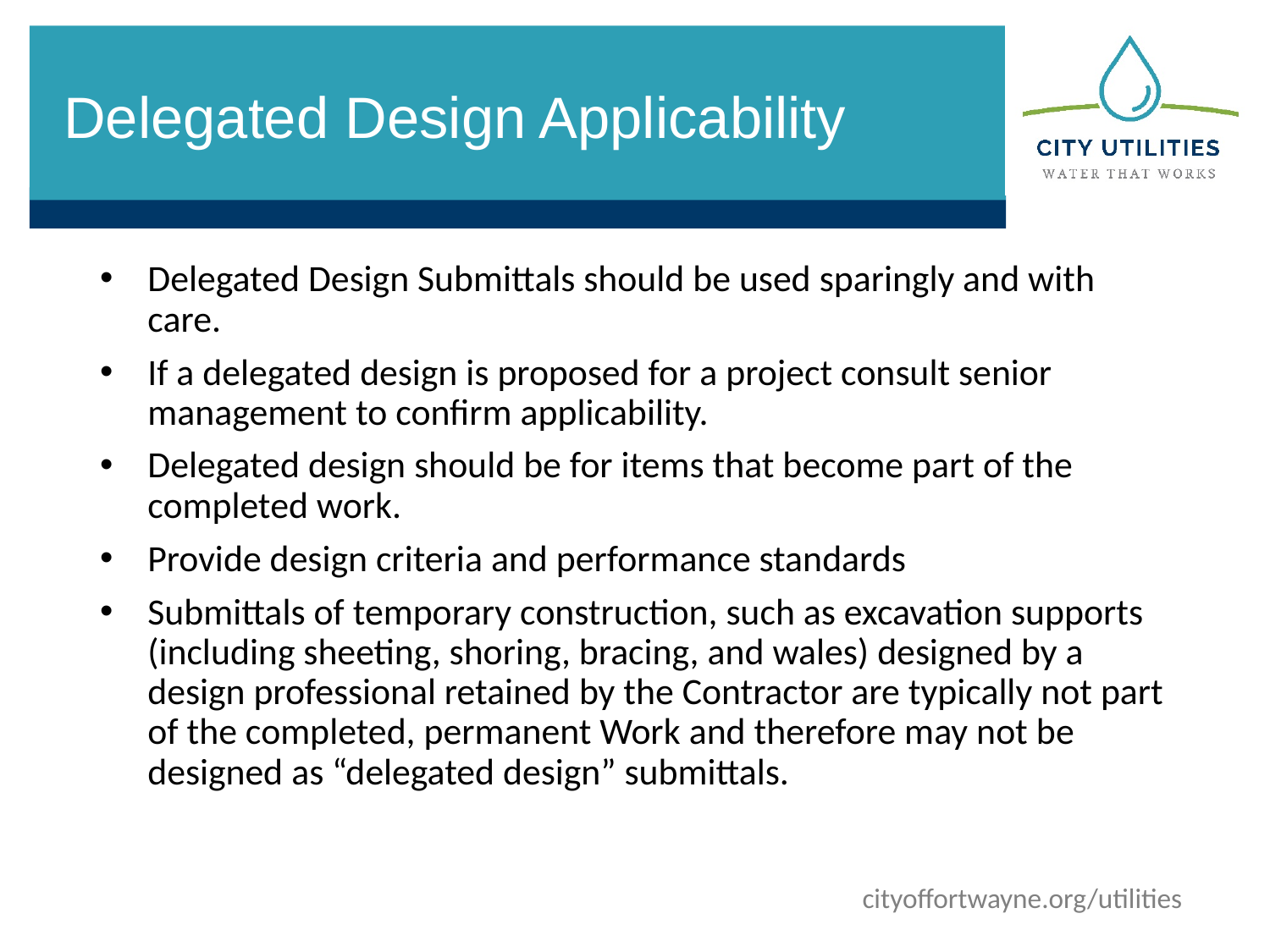

# Delegated Design Applicability
Delegated Design Submittals should be used sparingly and with care.
If a delegated design is proposed for a project consult senior management to confirm applicability.
Delegated design should be for items that become part of the completed work.
Provide design criteria and performance standards
Submittals of temporary construction, such as excavation supports (including sheeting, shoring, bracing, and wales) designed by a design professional retained by the Contractor are typically not part of the completed, permanent Work and therefore may not be designed as “delegated design” submittals.